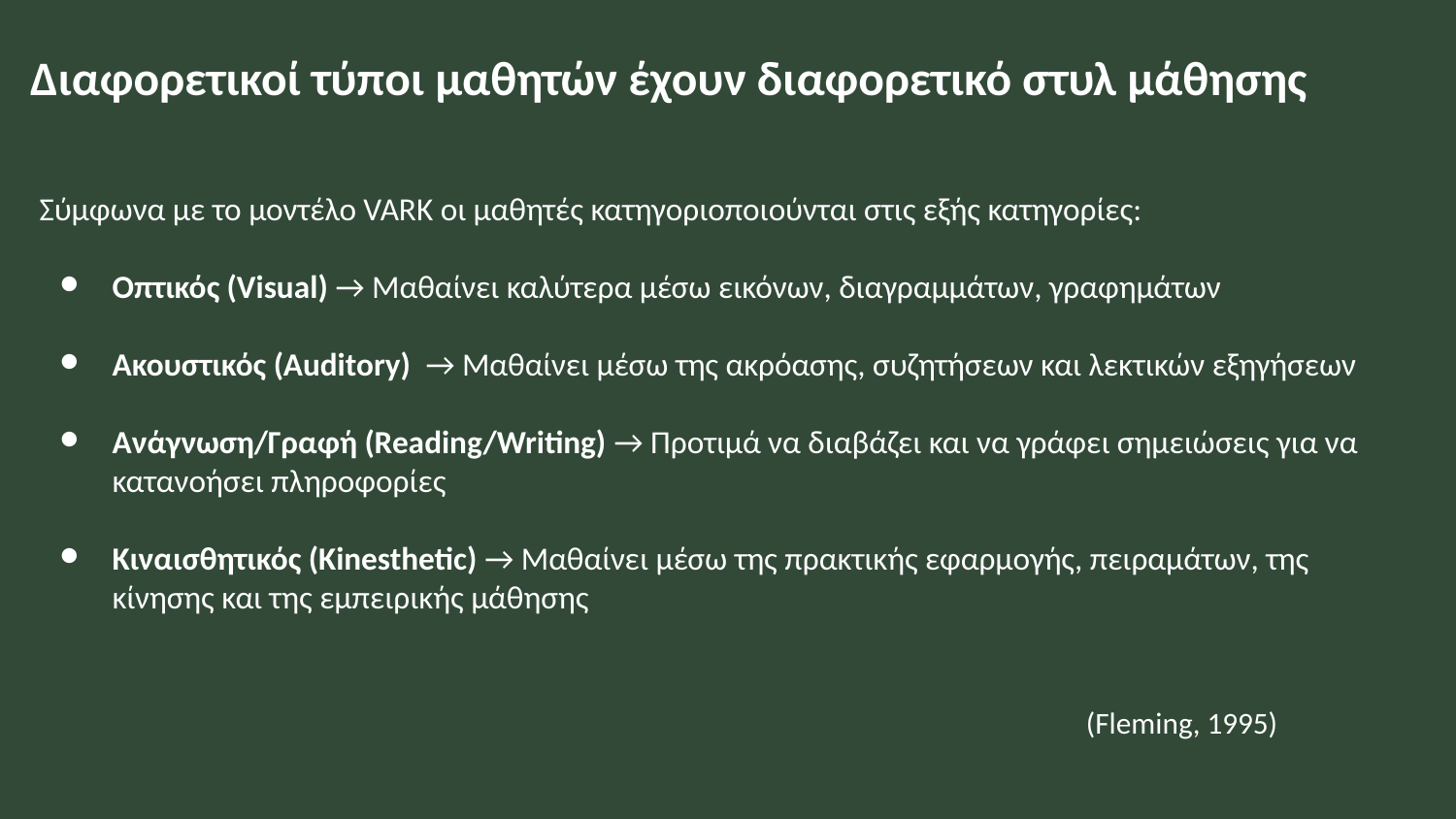

# Διαφορετικοί τύποι μαθητών έχουν διαφορετικό στυλ μάθησης
Σύμφωνα με το μοντέλο VARK οι μαθητές κατηγοριοποιούνται στις εξής κατηγορίες:

Οπτικός (Visual) → Μαθαίνει καλύτερα μέσω εικόνων, διαγραμμάτων, γραφημάτων

Ακουστικός (Auditory)  → Μαθαίνει μέσω της ακρόασης, συζητήσεων και λεκτικών εξηγήσεων

Ανάγνωση/Γραφή (Reading/Writing) → Προτιμά να διαβάζει και να γράφει σημειώσεις για να κατανοήσει πληροφορίες

Κιναισθητικός (Kinesthetic) → Μαθαίνει μέσω της πρακτικής εφαρμογής, πειραμάτων, της κίνησης και της εμπειρικής μάθησης

(Fleming, 1995)